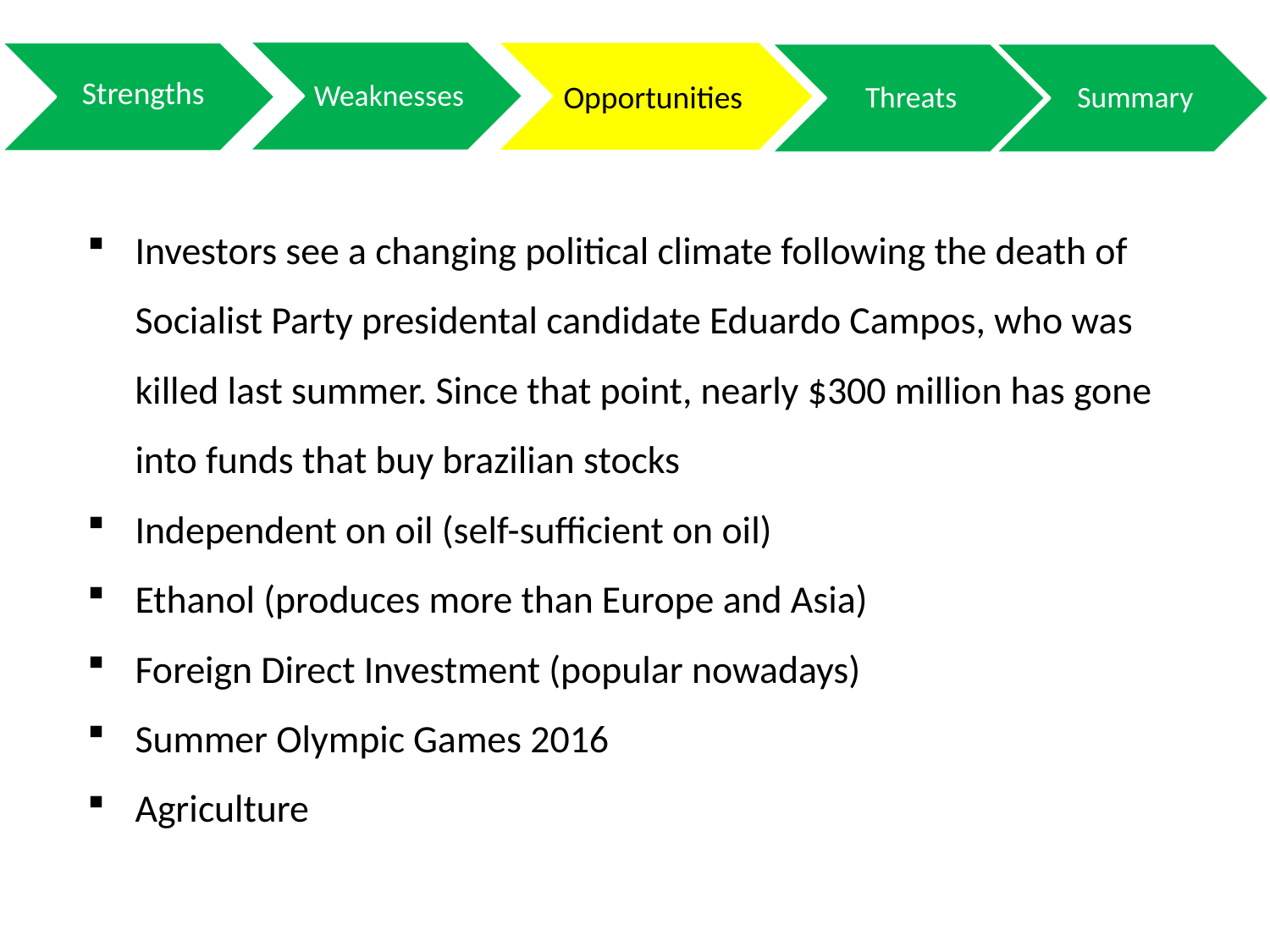

Weaknesses

Opportunities

  Strengths

Threats

Summary
Investors see a changing political climate following the death of Socialist Party presidental candidate Eduardo Campos, who was killed last summer. Since that point, nearly $300 million has gone into funds that buy brazilian stocks
Independent on oil (self-sufficient on oil)
Ethanol (produces more than Europe and Asia)
Foreign Direct Investment (popular nowadays)
Summer Olympic Games 2016
Agriculture